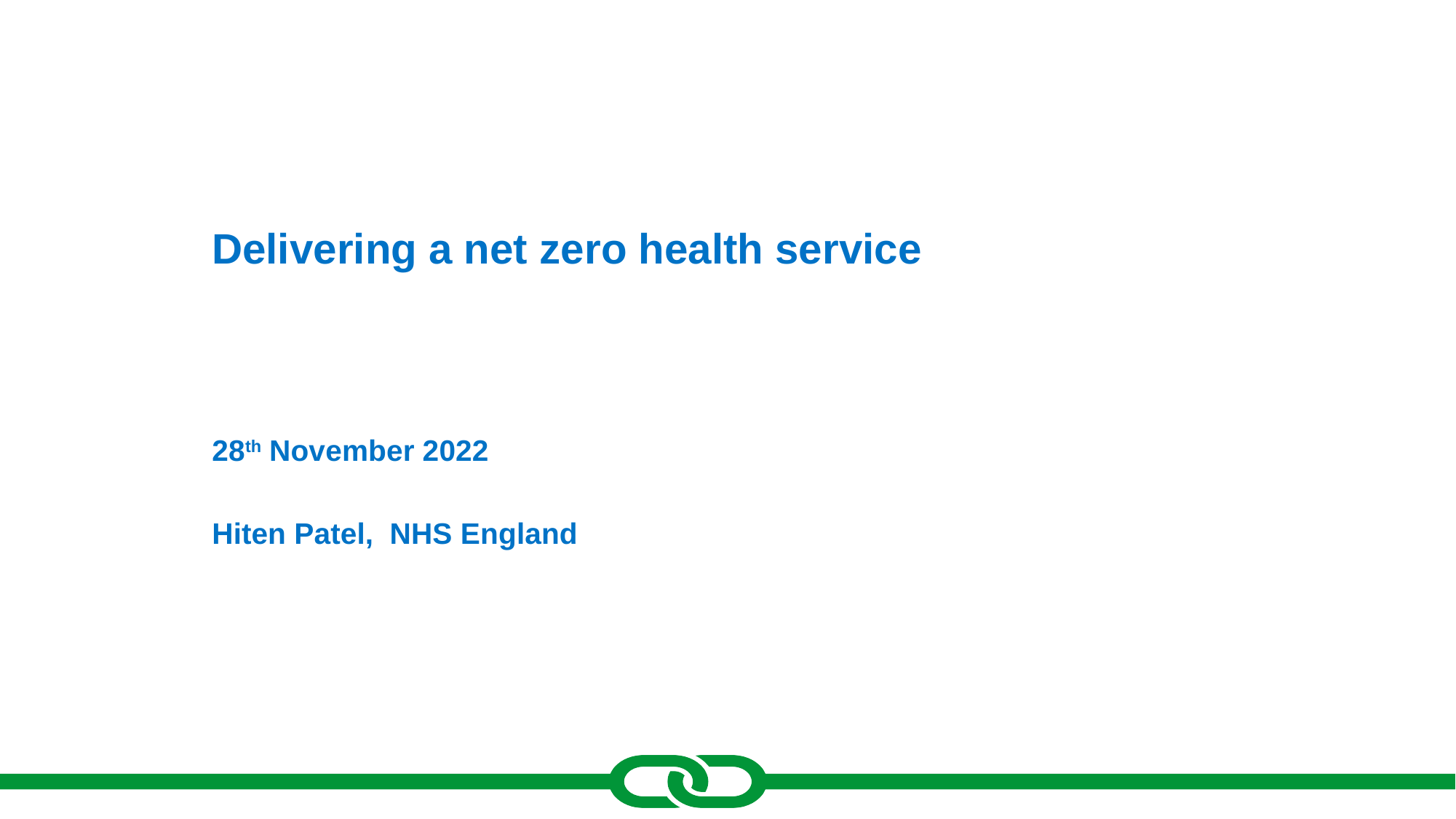

Delivering a net zero health service
28th November 2022

Hiten Patel,  NHS England